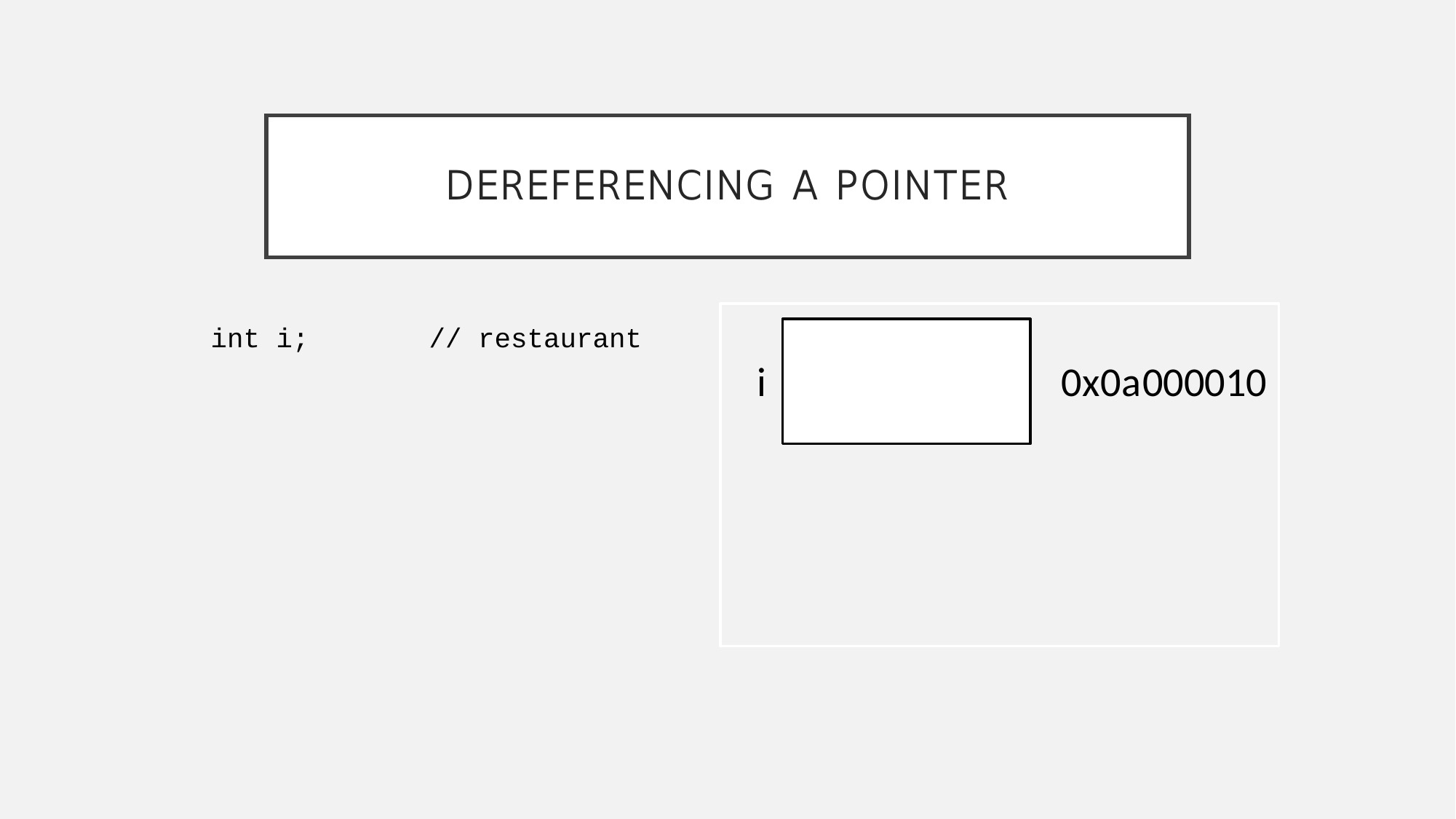

# Dereferencing A Pointer

i

0
x
0
a
000010

int i;		// restaurant